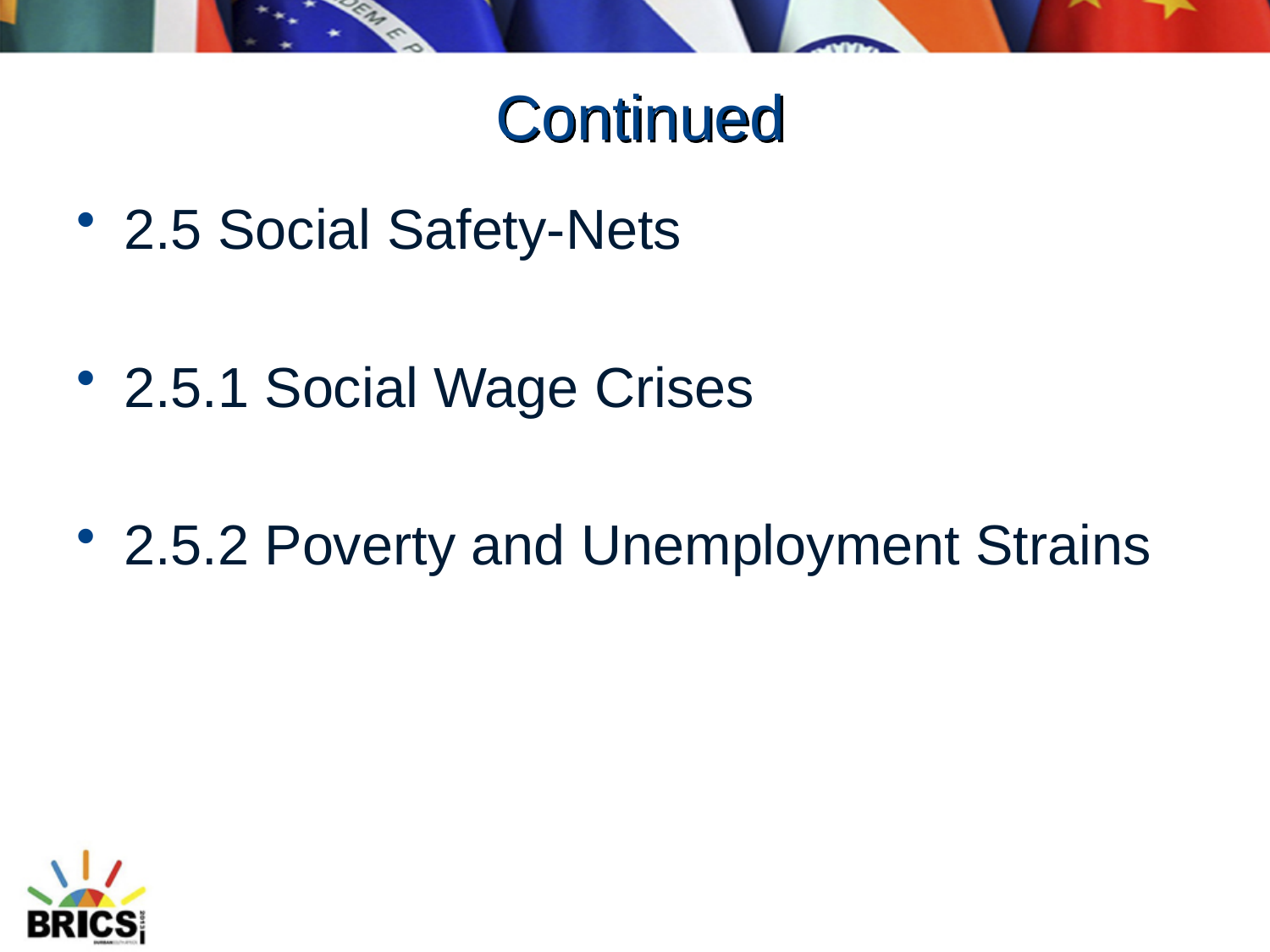

# Continued
2.5 Social Safety-Nets

2.5.1 Social Wage Crises

2.5.2 Poverty and Unemployment Strains